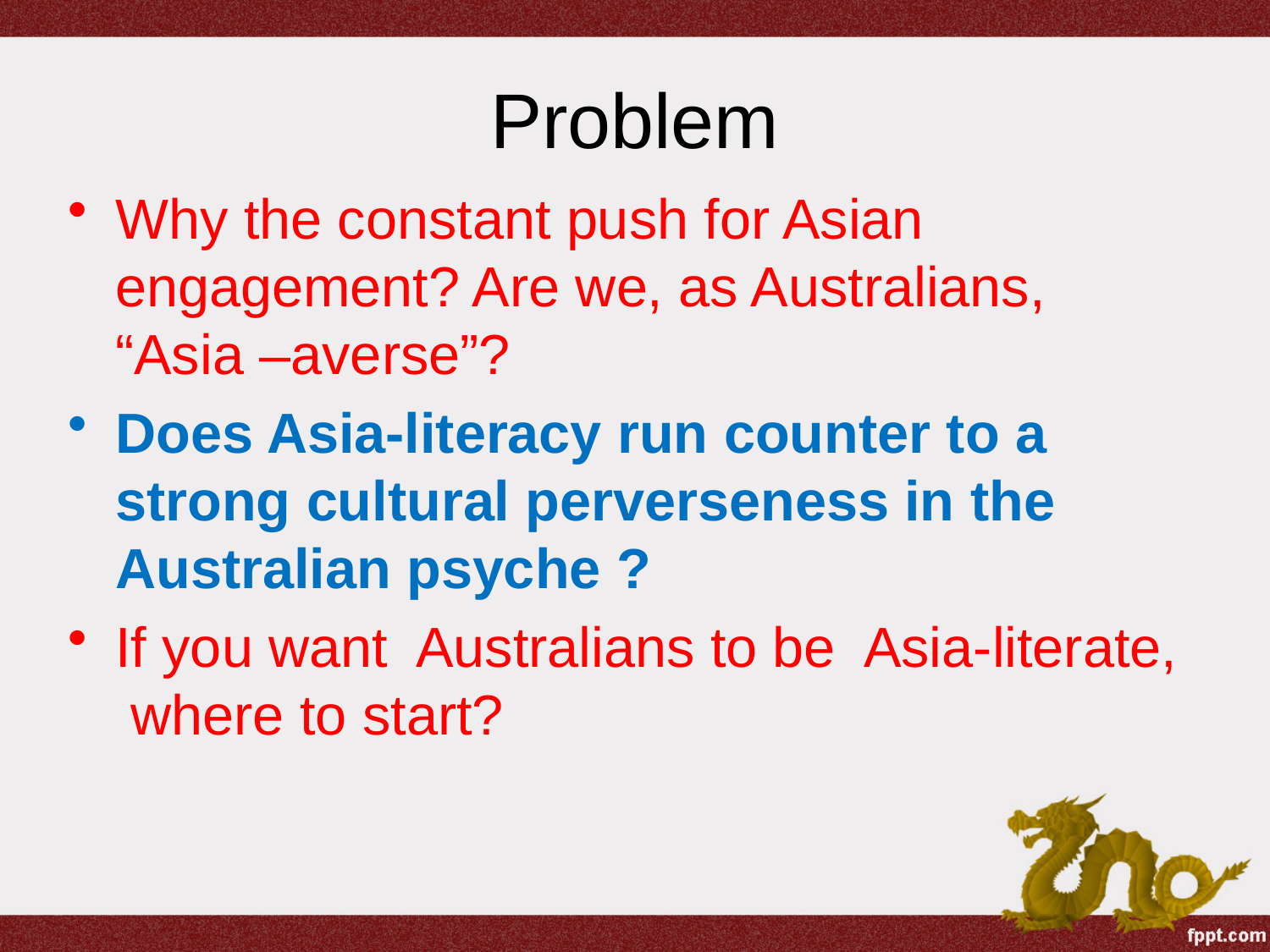

# Problem
Why the constant push for Asian engagement? Are we, as Australians, “Asia –averse”?
Does Asia-literacy run counter to a strong cultural perverseness in the Australian psyche ?
If you want  Australians to be  Asia-literate,  where to start?